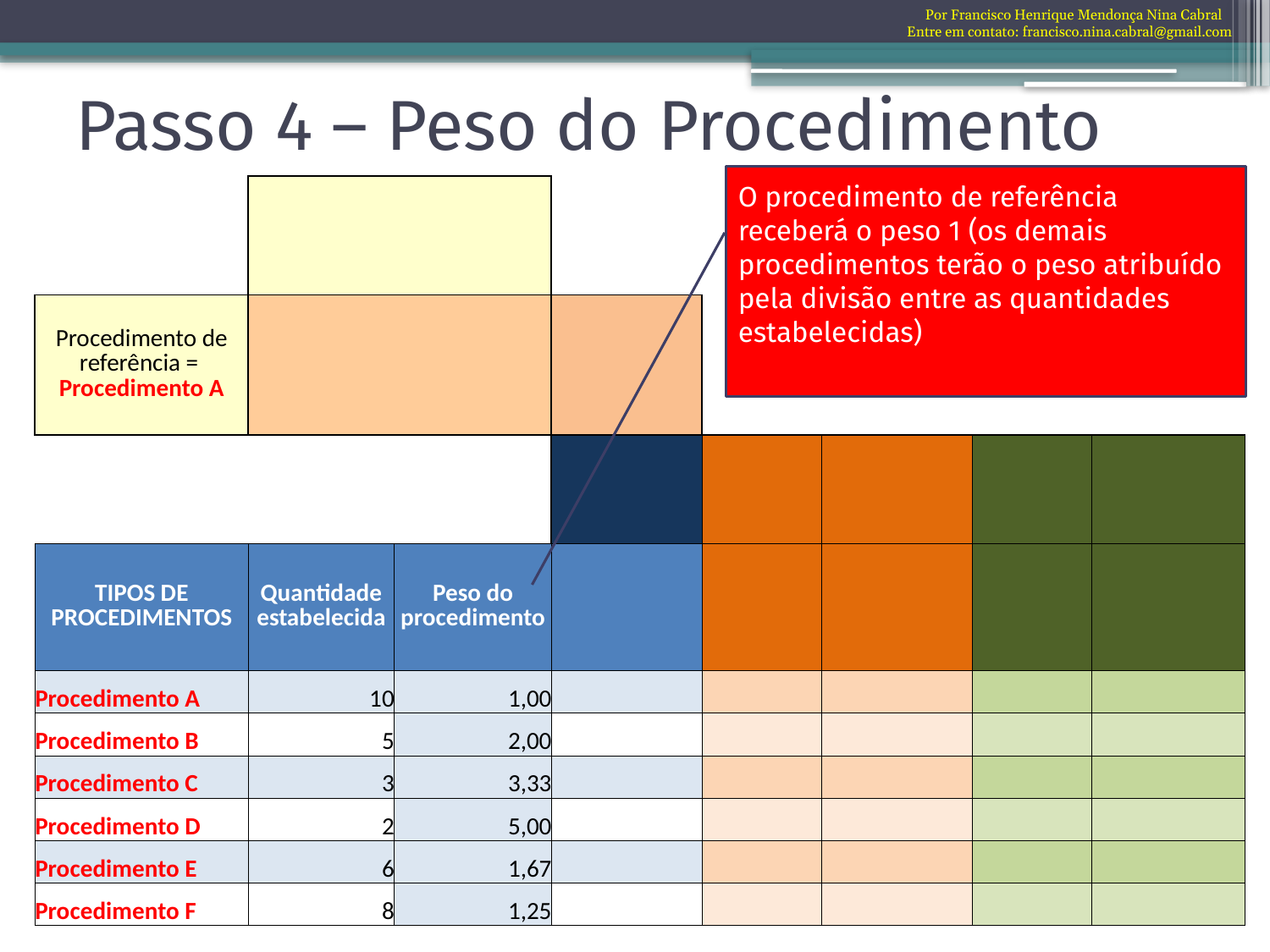

Por Francisco Henrique Mendonça Nina Cabral    Entre em contato: francisco.nina.cabral@gmail.com
# Passo 4 – Peso do Procedimento

O procedimento de referência receberá o peso 1 (os demais procedimentos terão o peso atribuído pela divisão entre as quantidades estabelecidas)
|  |  |  |  |  |  |  |  |
| --- | --- | --- | --- | --- | --- | --- | --- |
| Procedimento de referência = Procedimento A |  |  |  |  |  |  |  |
|  |  |  |  |  |  |  |  |
| TIPOS DE PROCEDIMENTOS | Quantidade estabelecida | Peso do procedimento |  |  |  |  |  |
| Procedimento A | 10 | 1,00 |  |  |  |  |  |
| Procedimento B | 5 | 2,00 |  |  |  |  |  |
| Procedimento C | 3 | 3,33 |  |  |  |  |  |
| Procedimento D | 2 | 5,00 |  |  |  |  |  |
| Procedimento E | 6 | 1,67 |  |  |  |  |  |
| Procedimento F | 8 | 1,25 |  |  |  |  |  |